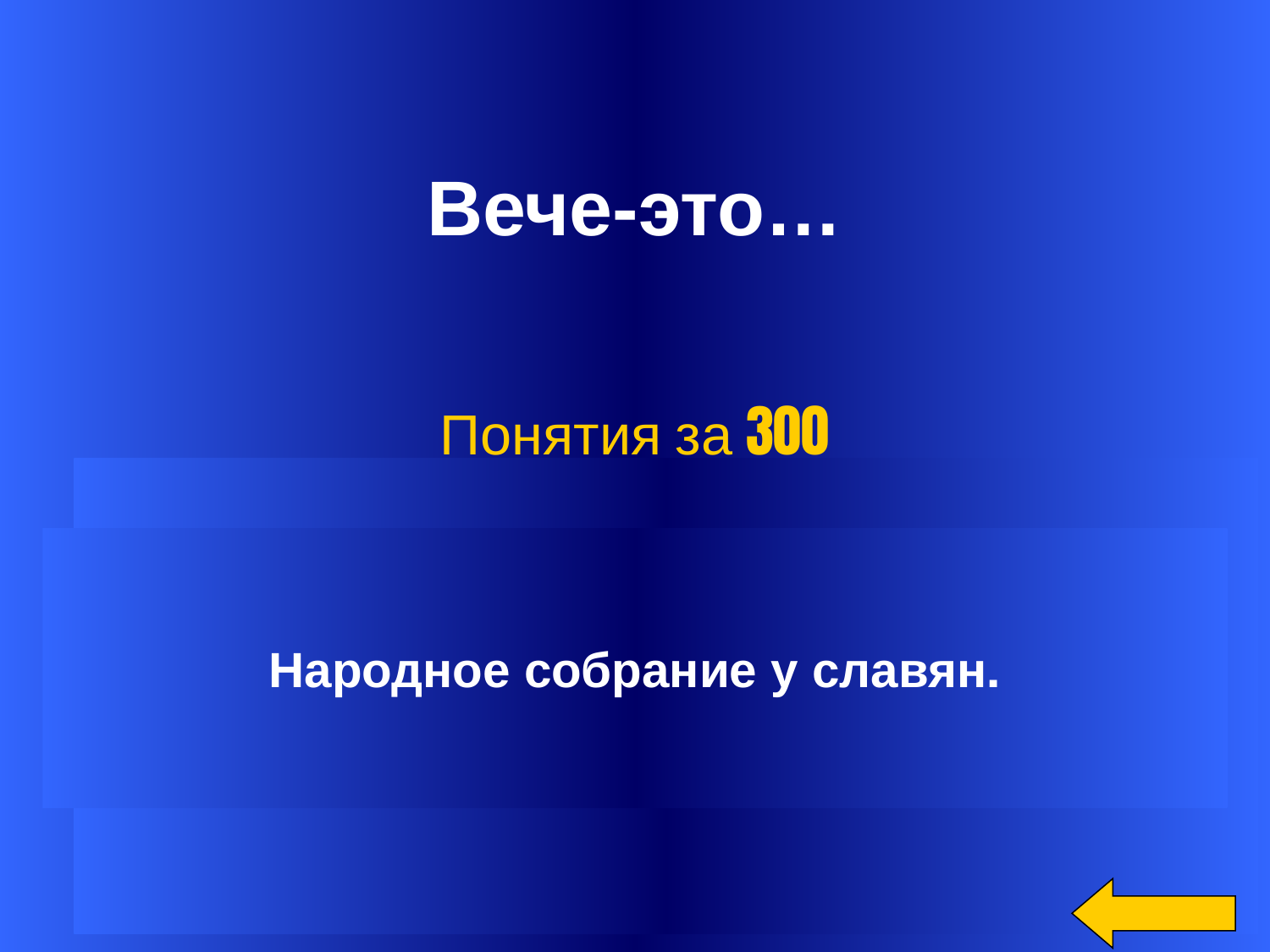

Вече-это…
Понятия за 300

Народное собрание у славян.